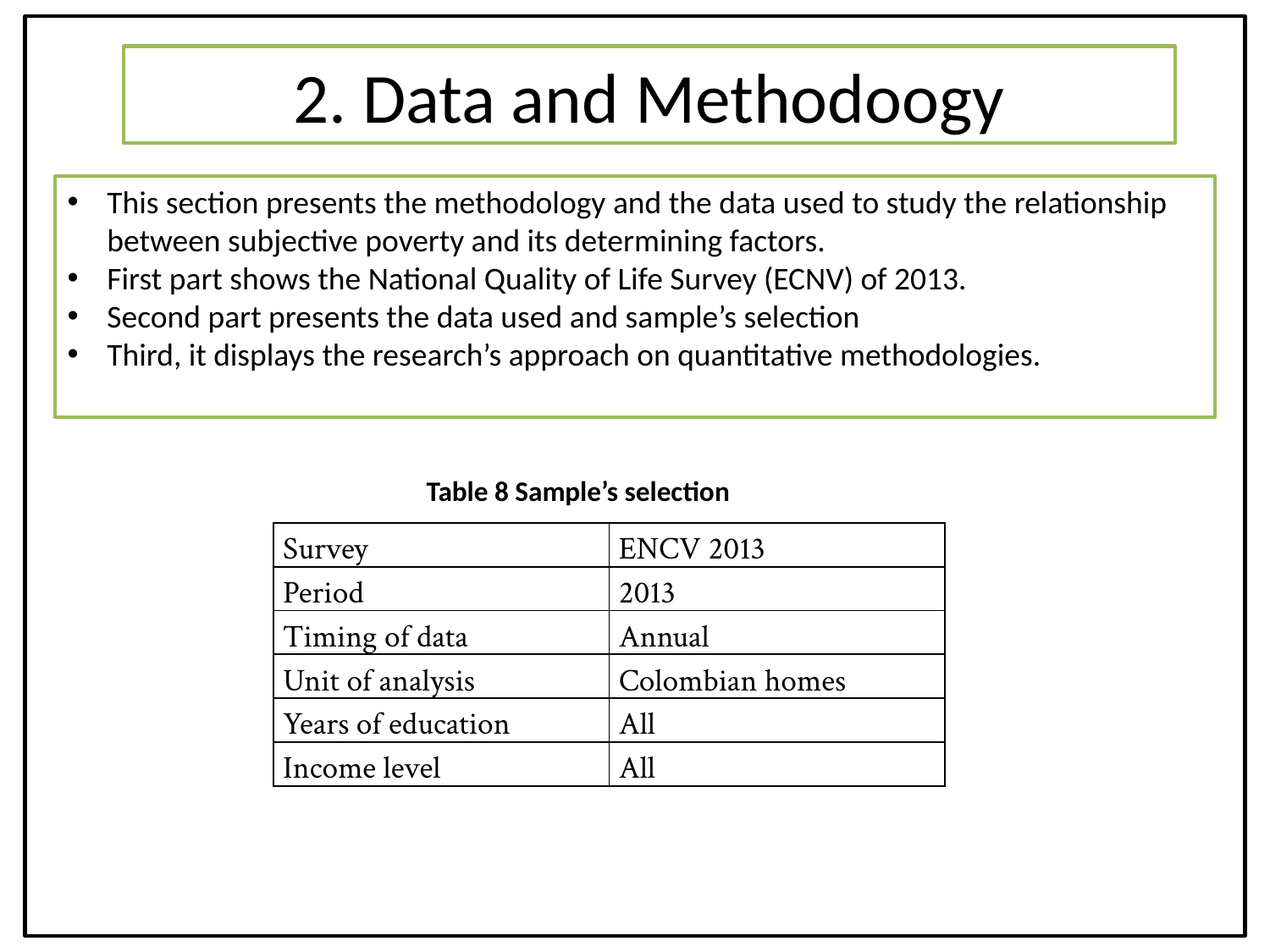

2. Data and Methodoogy
This section presents the methodology and the data used to study the relationship between subjective poverty and its determining factors.
First part shows the National Quality of Life Survey (ECNV) of 2013.
Second part presents the data used and sample’s selection
Third, it displays the research’s approach on quantitative methodologies.

Table 8 Sample’s selection

| Survey | ENCV 2013 |
| --- | --- |
| Period | 2013 |
| Timing of data | Annual |
| Unit of analysis | Colombian homes |
| Years of education | All |
| Income level | All |